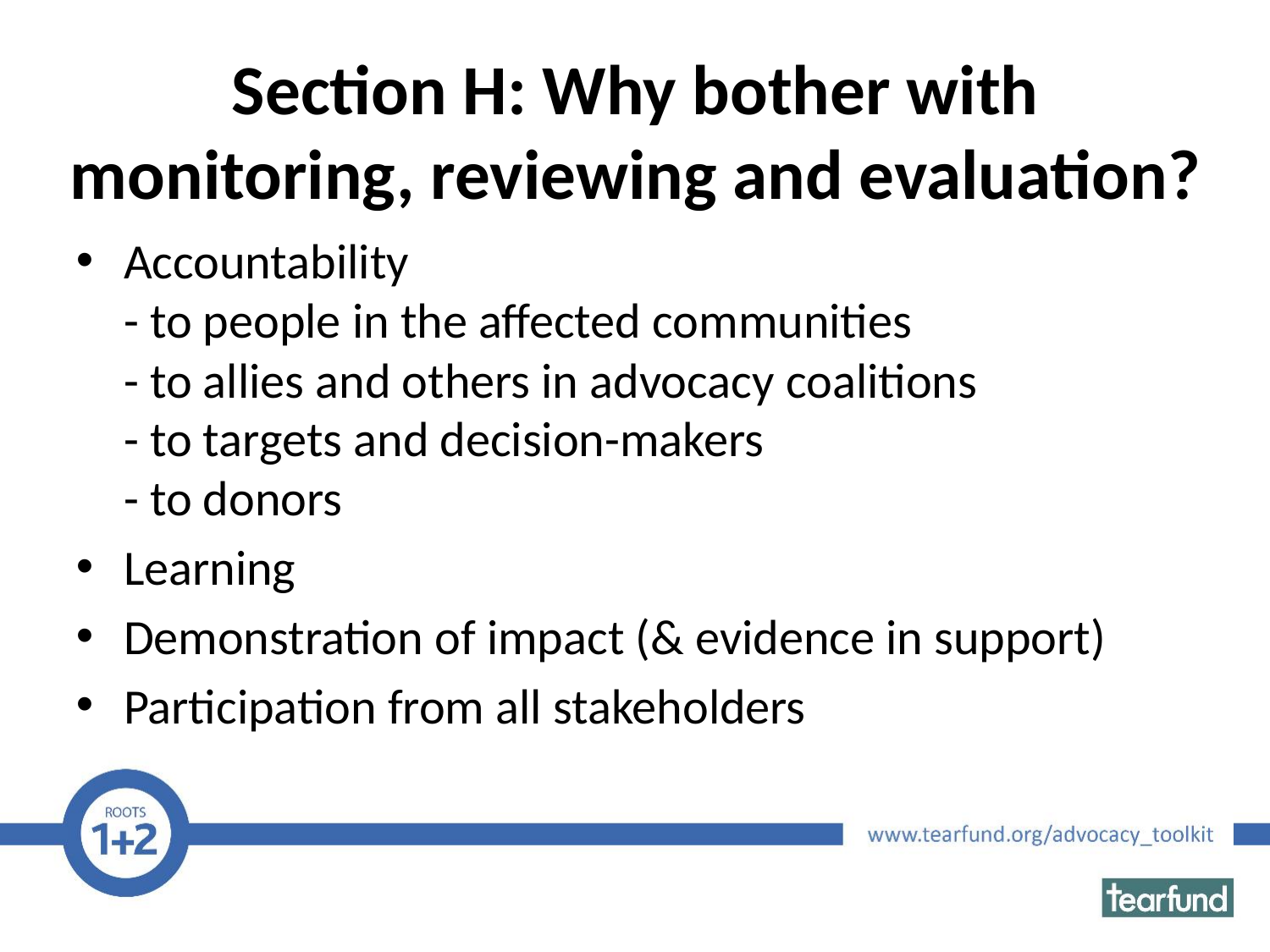

# Section H: Why bother with monitoring, reviewing and evaluation?
Accountability
- to people in the affected communities
- to allies and others in advocacy coalitions
- to targets and decision-makers
- to donors
Learning
Demonstration of impact (& evidence in support)
Participation from all stakeholders